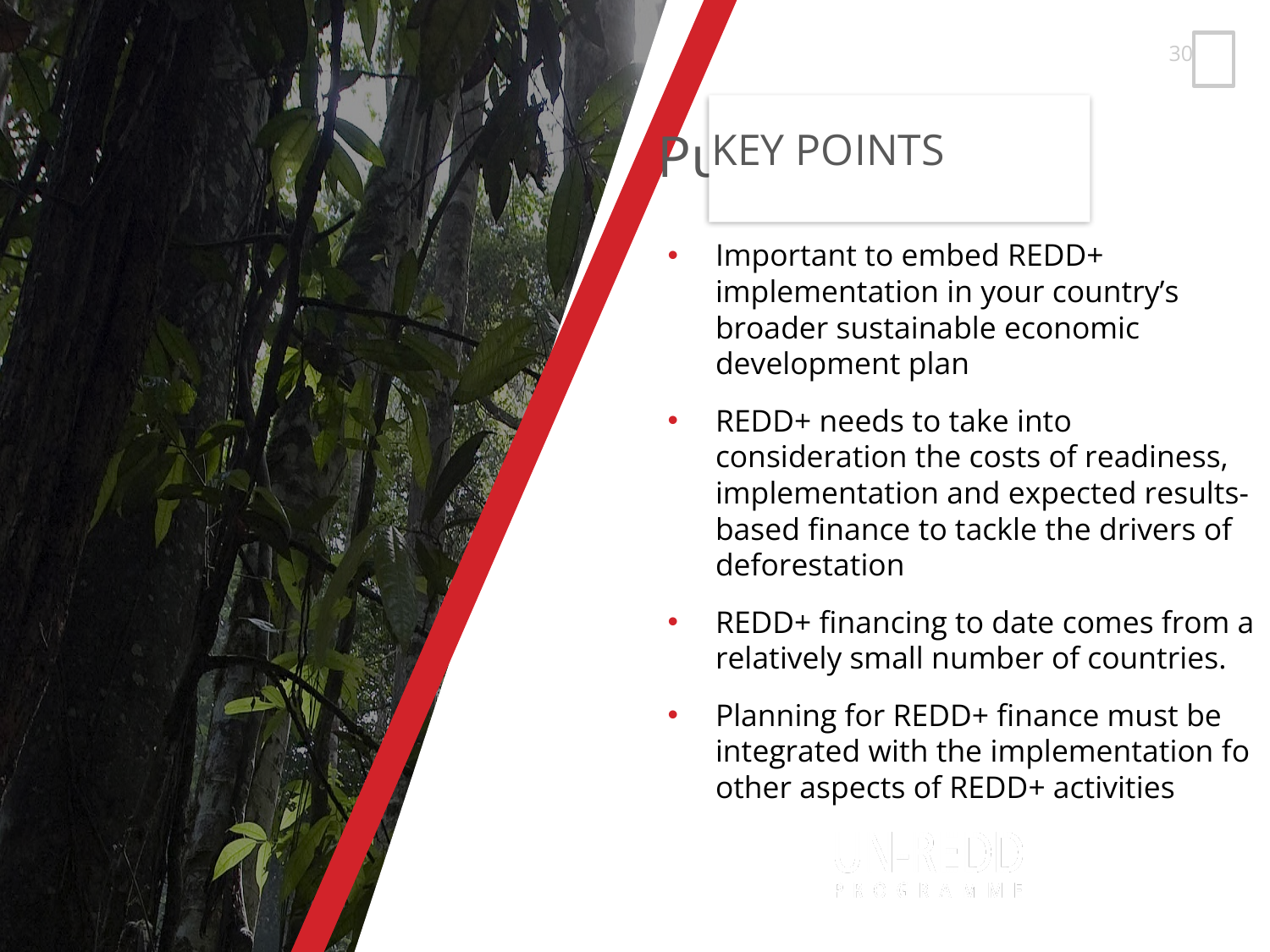

KEY POINTS
Important to embed REDD+ implementation in your country’s broader sustainable economic development plan
REDD+ needs to take into consideration the costs of readiness, implementation and expected results-based finance to tackle the drivers of deforestation
REDD+ financing to date comes from a relatively small number of countries.
Planning for REDD+ finance must be integrated with the implementation fo other aspects of REDD+ activities